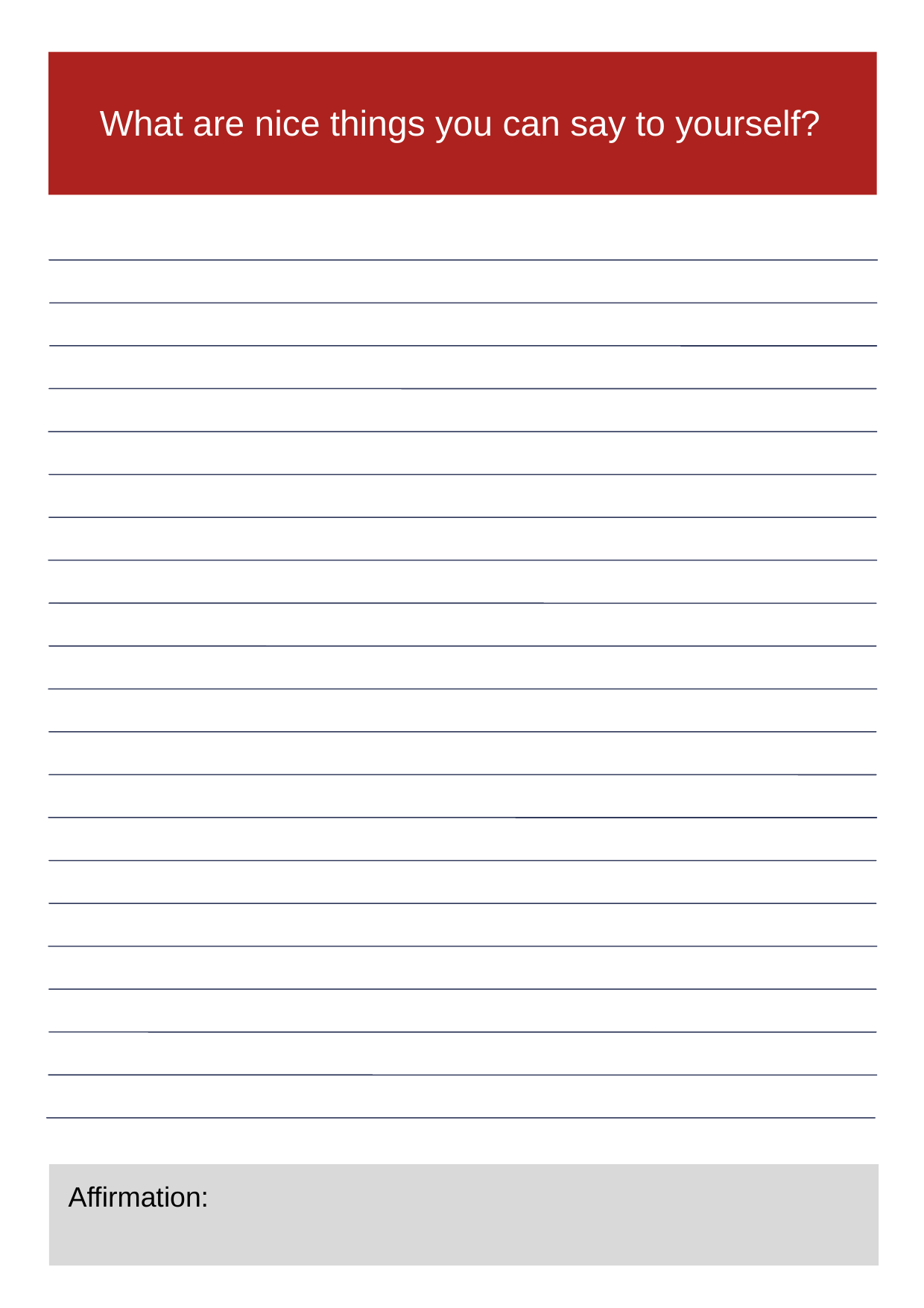

What are nice things you can say to yourself?

Affirmation: